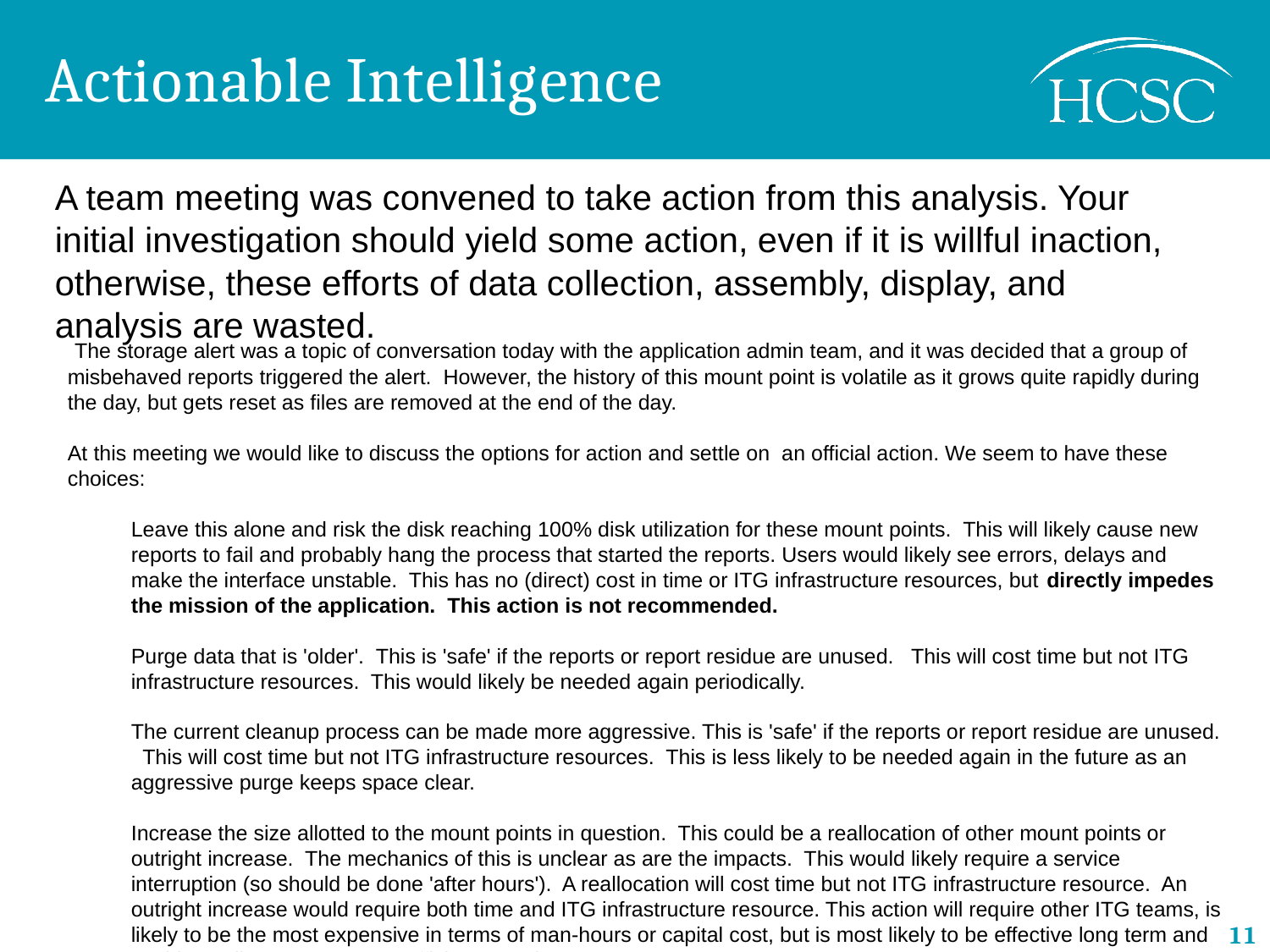

# Actionable Intelligence
A team meeting was convened to take action from this analysis. Your initial investigation should yield some action, even if it is willful inaction, otherwise, these efforts of data collection, assembly, display, and analysis are wasted.
 The storage alert was a topic of conversation today with the application admin team, and it was decided that a group of misbehaved reports triggered the alert.  However, the history of this mount point is volatile as it grows quite rapidly during the day, but gets reset as files are removed at the end of the day.

At this meeting we would like to discuss the options for action and settle on  an official action. We seem to have these choices:

Leave this alone and risk the disk reaching 100% disk utilization for these mount points.  This will likely cause new reports to fail and probably hang the process that started the reports. Users would likely see errors, delays and  make the interface unstable.  This has no (direct) cost in time or ITG infrastructure resources, but directly impedes the mission of the application.  This action is not recommended.

Purge data that is 'older'.  This is 'safe' if the reports or report residue are unused.   This will cost time but not ITG infrastructure resources.  This would likely be needed again periodically.

The current cleanup process can be made more aggressive. This is 'safe' if the reports or report residue are unused.   This will cost time but not ITG infrastructure resources.  This is less likely to be needed again in the future as an aggressive purge keeps space clear.

Increase the size allotted to the mount points in question.  This could be a reallocation of other mount points or outright increase.  The mechanics of this is unclear as are the impacts.  This would likely require a service interruption (so should be done 'after hours').  A reallocation will cost time but not ITG infrastructure resource.  An outright increase would require both time and ITG infrastructure resource. This action will require other ITG teams, is likely to be the most expensive in terms of man-hours or capital cost, but is most likely to be effective long term and could contribute to corporate efficiency goals.